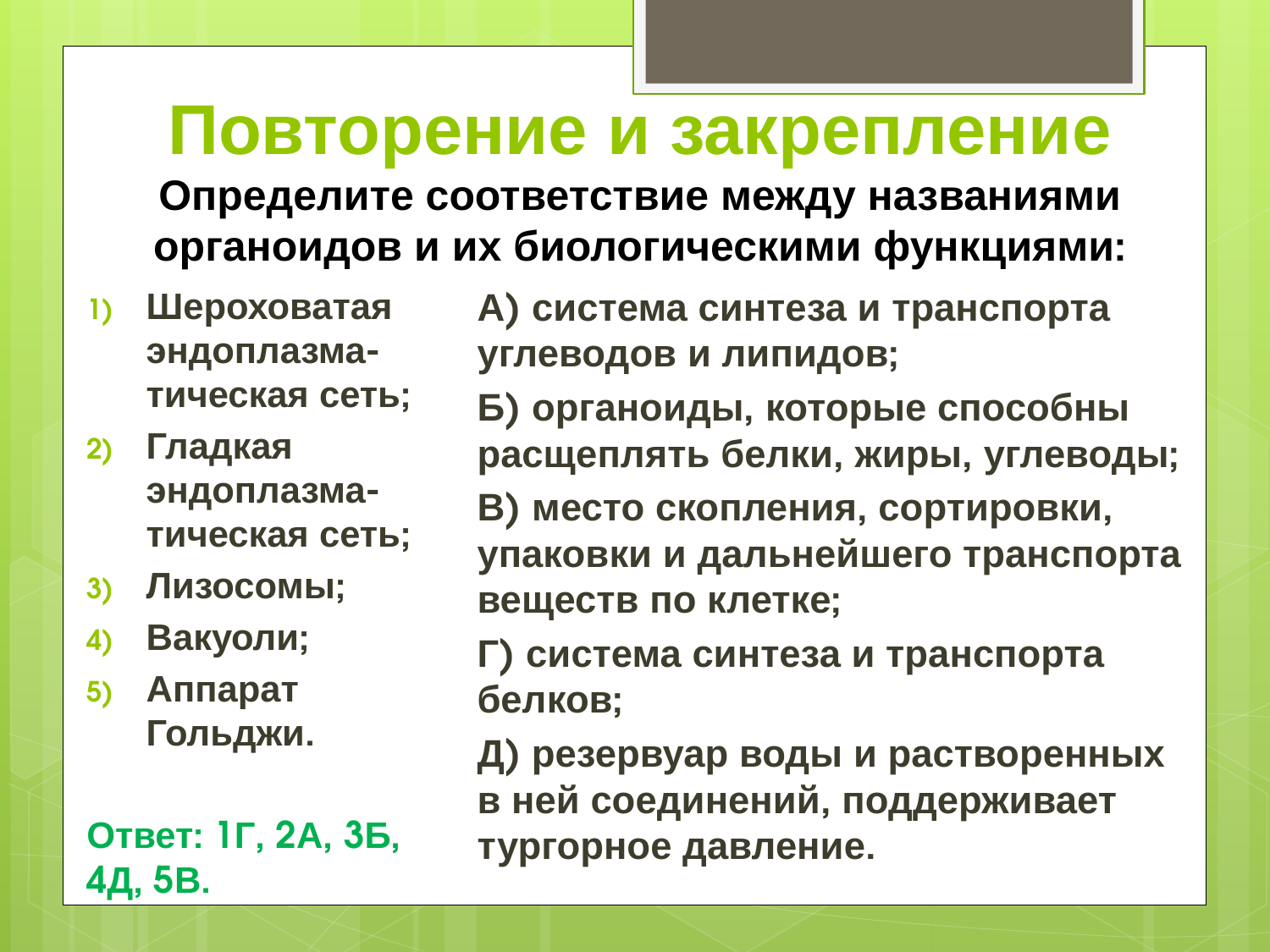

# Повторение и закрепление Определите соответствие между названиями органоидов и их биологическими функциями:
Шероховатая эндоплазма-тическая сеть;
Гладкая эндоплазма-тическая сеть;
Лизосомы;
Вакуоли;
Аппарат Гольджи.

Ответ: 1Г, 2А, 3Б, 4Д, 5В.
А) система синтеза и транспорта углеводов и липидов;
Б) органоиды, которые способны расщеплять белки, жиры, углеводы;
В) место скопления, сортировки, упаковки и дальнейшего транспорта веществ по клетке;
Г) система синтеза и транспорта белков;
Д) резервуар воды и растворенных в ней соединений, поддерживает тургорное давление.